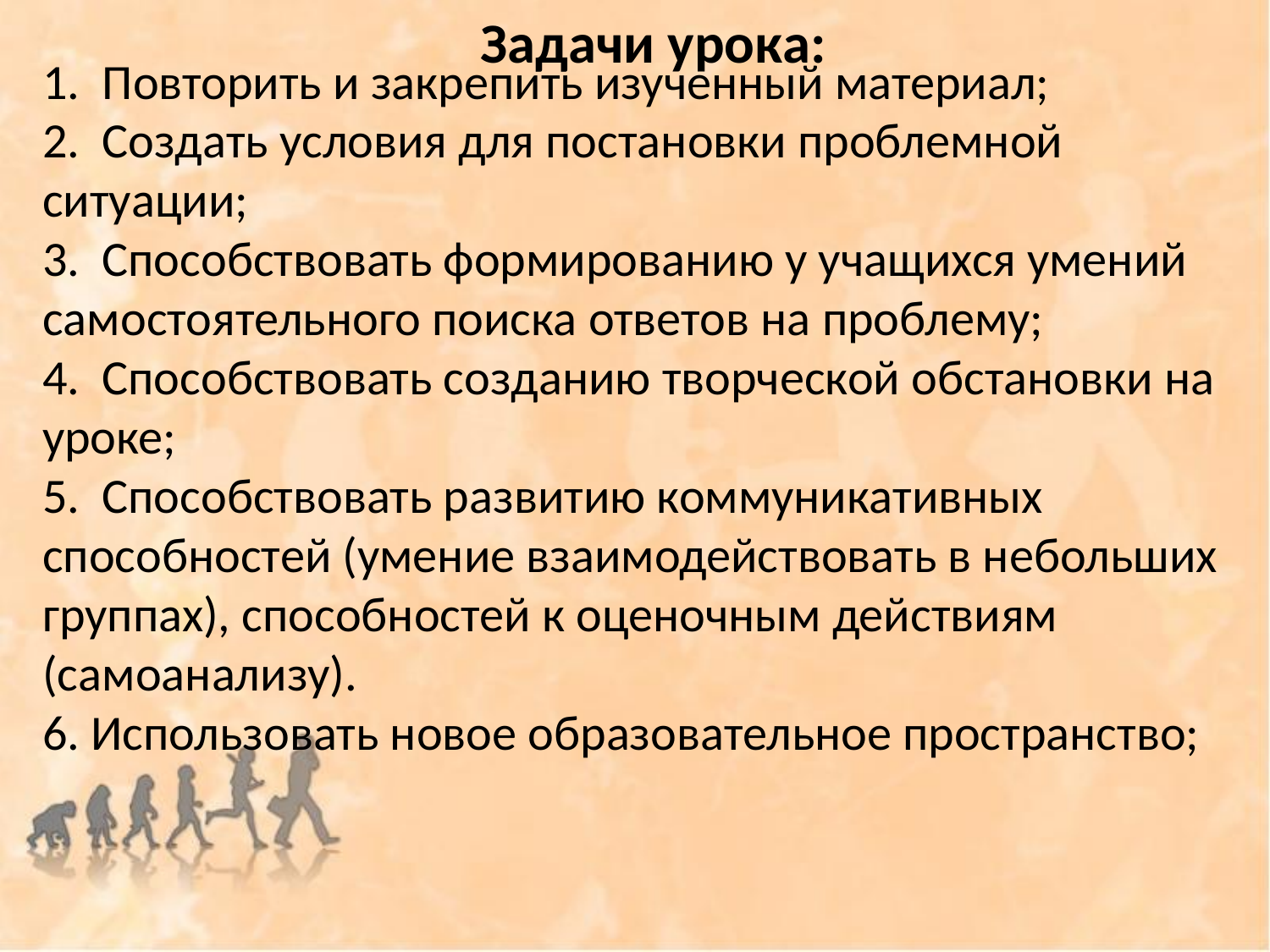

Задачи урока:
# 1.  Повторить и закрепить изученный материал; 2.  Создать условия для постановки проблемной ситуации; 3.  Способствовать формированию у учащихся умений самостоятельного поиска ответов на проблему; 4.  Способствовать созданию творческой обстановки на уроке; 5.  Способствовать развитию коммуникативных способностей (умение взаимодействовать в небольших группах), способностей к оценочным действиям (самоанализу). 6. Использовать новое образовательное пространство;